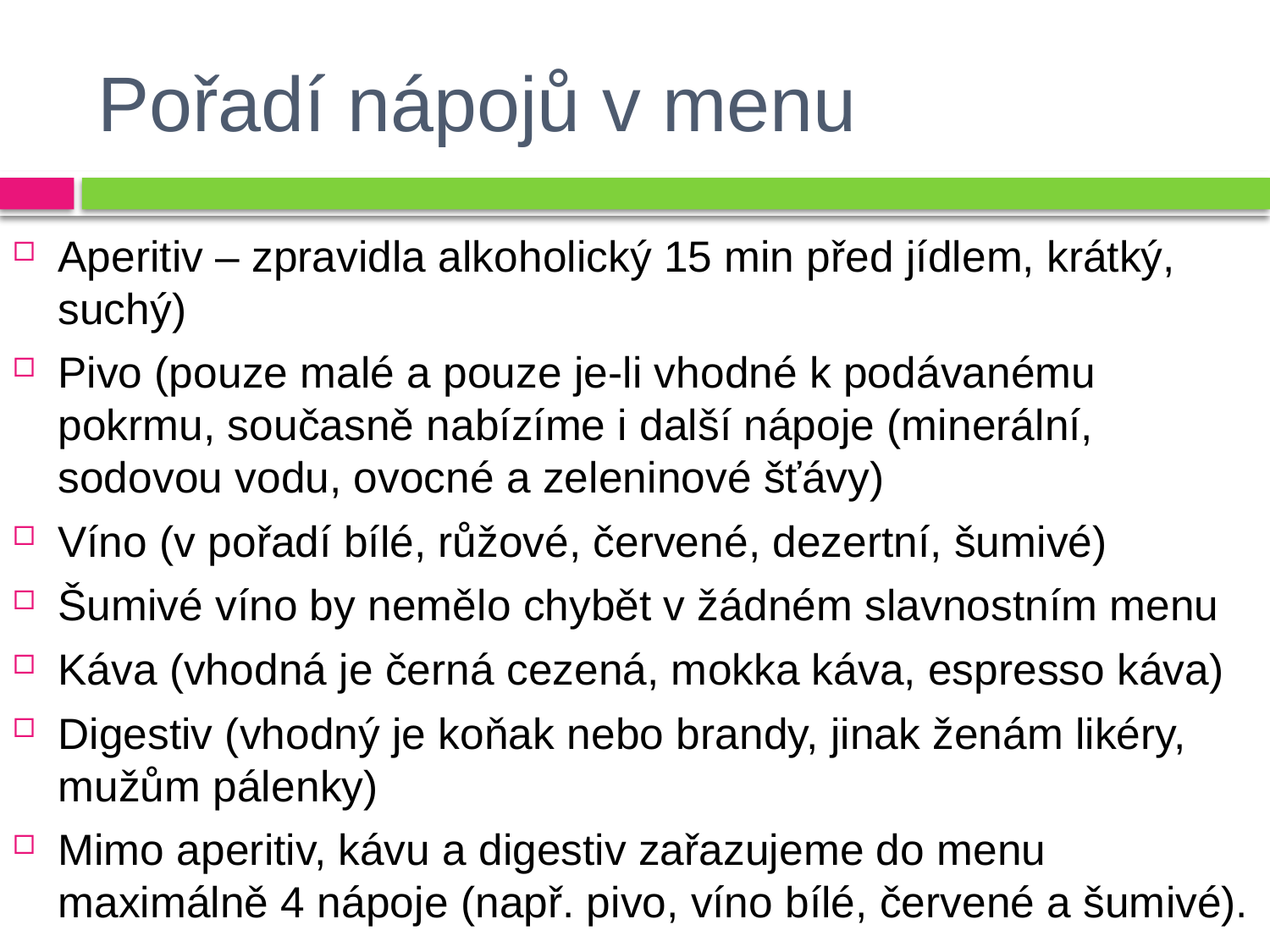

# Pořadí nápojů v menu
Aperitiv – zpravidla alkoholický 15 min před jídlem, krátký, suchý)
Pivo (pouze malé a pouze je-li vhodné k podávanému pokrmu, současně nabízíme i další nápoje (minerální, sodovou vodu, ovocné a zeleninové šťávy)
Víno (v pořadí bílé, růžové, červené, dezertní, šumivé)
Šumivé víno by nemělo chybět v žádném slavnostním menu
Káva (vhodná je černá cezená, mokka káva, espresso káva)
Digestiv (vhodný je koňak nebo brandy, jinak ženám likéry, mužům pálenky)
Mimo aperitiv, kávu a digestiv zařazujeme do menu maximálně 4 nápoje (např. pivo, víno bílé, červené a šumivé).